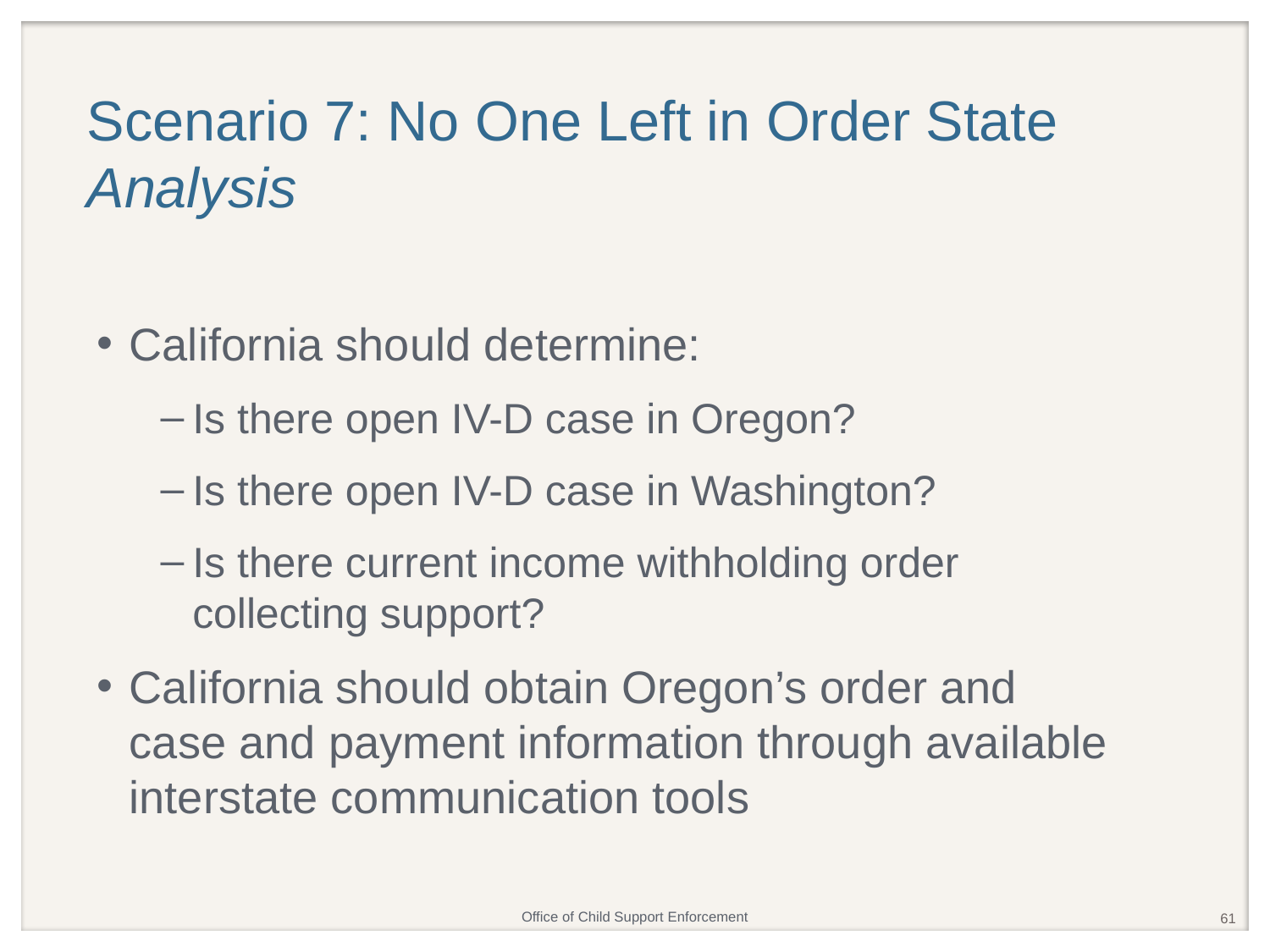

# Scenario 7: No One Left in Order State Analysis
California should determine:
Is there open IV-D case in Oregon?
Is there open IV-D case in Washington?
Is there current income withholding order collecting support?
California should obtain Oregon’s order and case and payment information through available interstate communication tools
61